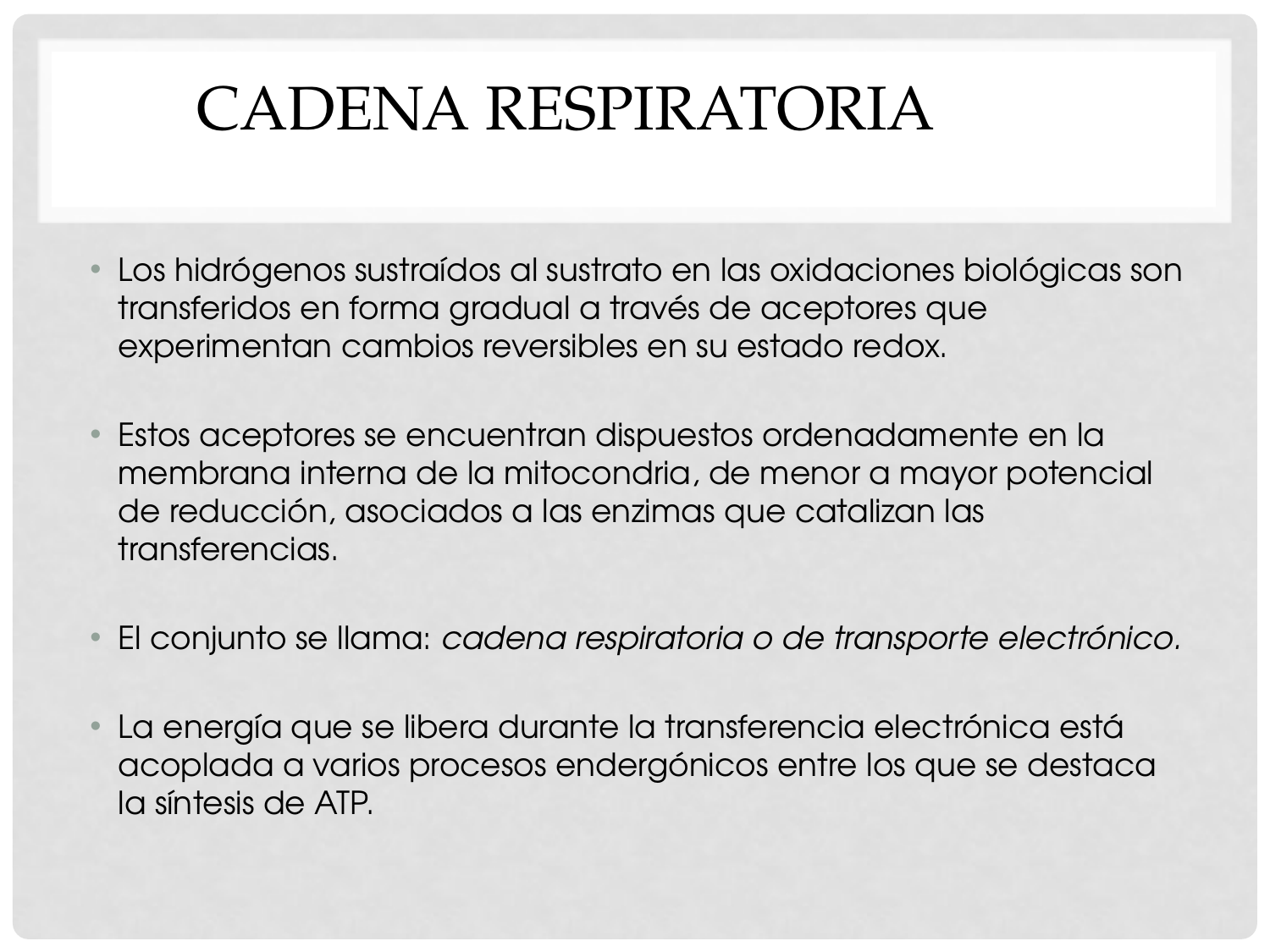

# Cadena respiratoria
Los hidrógenos sustraídos al sustrato en las oxidaciones biológicas son transferidos en forma gradual a través de aceptores que experimentan cambios reversibles en su estado redox.

Estos aceptores se encuentran dispuestos ordenadamente en la membrana interna de la mitocondria, de menor a mayor potencial de reducción, asociados a las enzimas que catalizan las transferencias.

El conjunto se llama: cadena respiratoria o de transporte electrónico.

La energía que se libera durante la transferencia electrónica está acoplada a varios procesos endergónicos entre los que se destaca la síntesis de ATP.